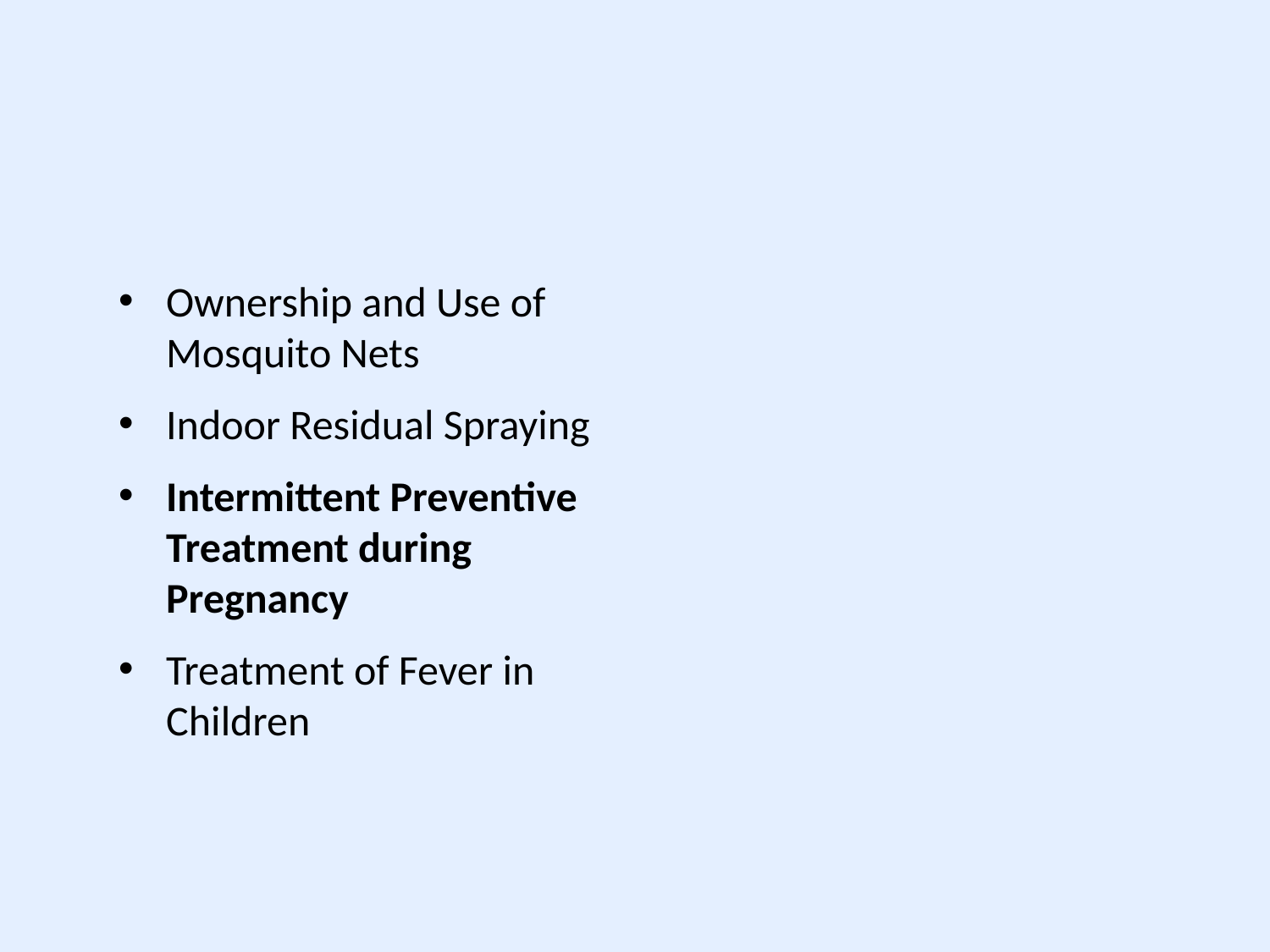

Ownership and Use of Mosquito Nets
Indoor Residual Spraying
Intermittent Preventive Treatment during Pregnancy
Treatment of Fever in Children